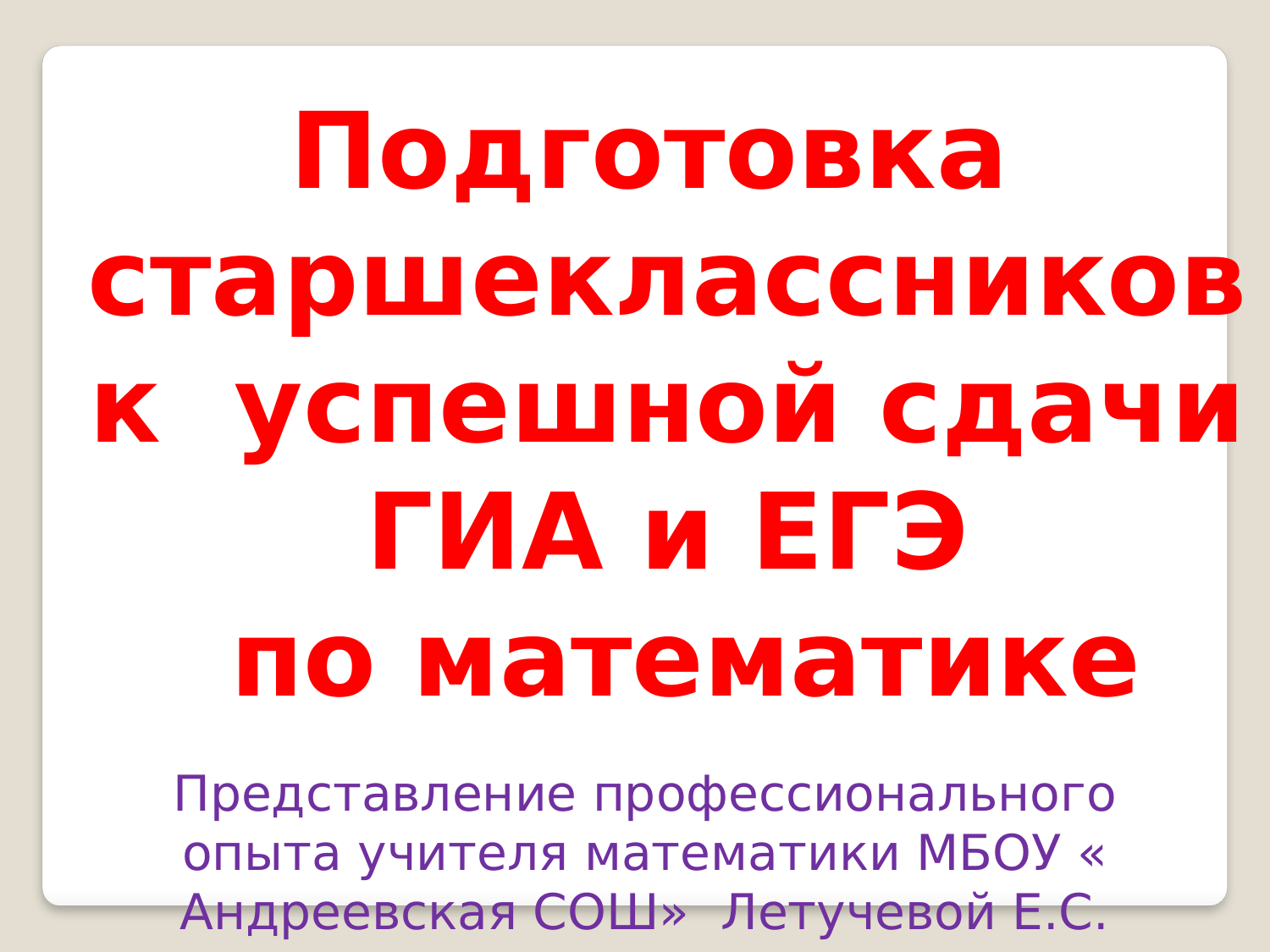

Подготовка
старшеклассников
к  успешной сдачи
ГИА и ЕГЭ
 по математике
Представление профессионального опыта учителя математики МБОУ « Андреевская СОШ»  Летучевой Е.С.